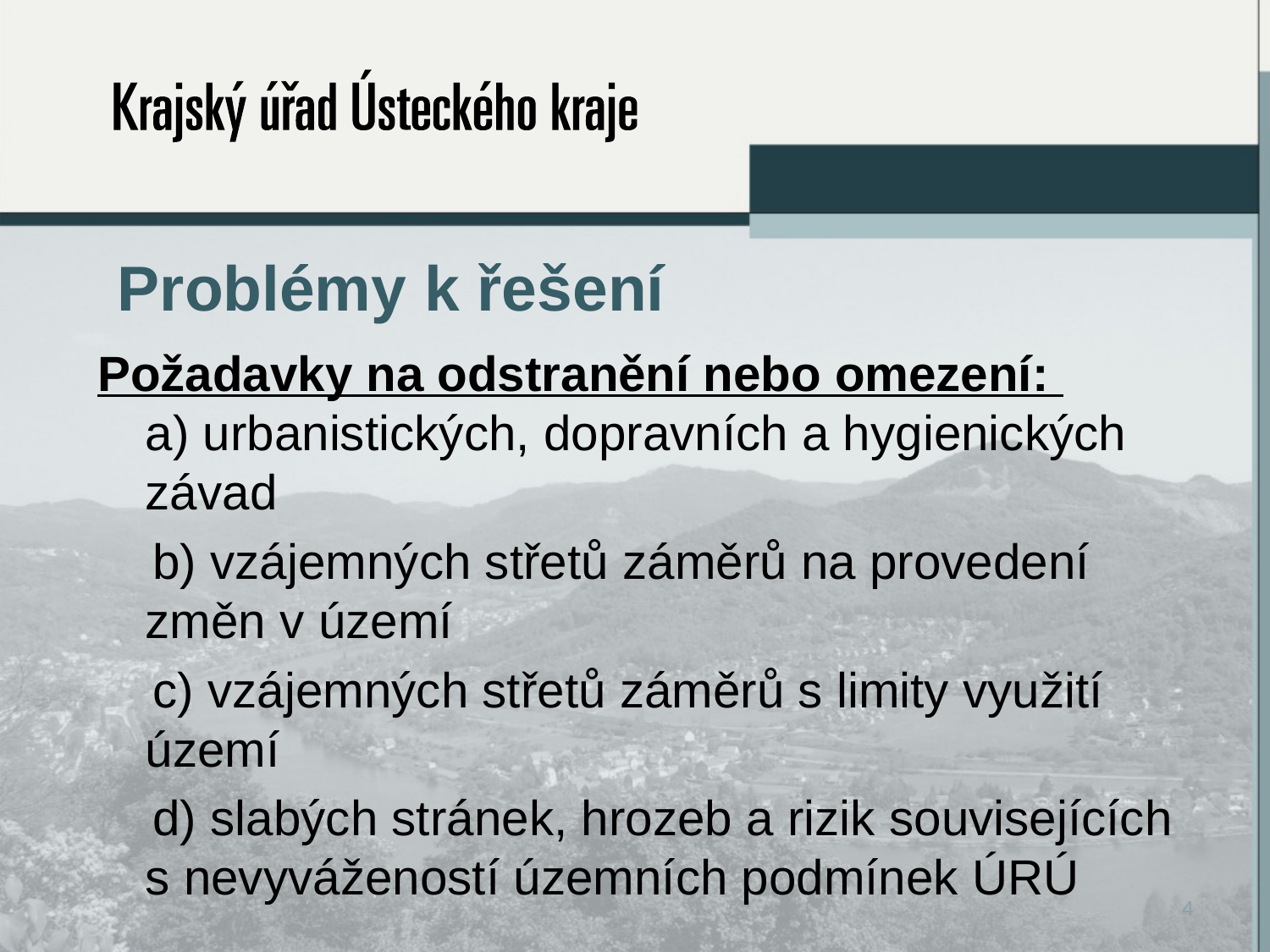

# Problémy k řešení
Požadavky na odstranění nebo omezení:
a) urbanistických, dopravních a hygienických závad
    b) vzájemných střetů záměrů na provedení změn v území
    c) vzájemných střetů záměrů s limity využití území
    d) slabých stránek, hrozeb a rizik souvisejících s nevyvážeností územních podmínek ÚRÚ
4